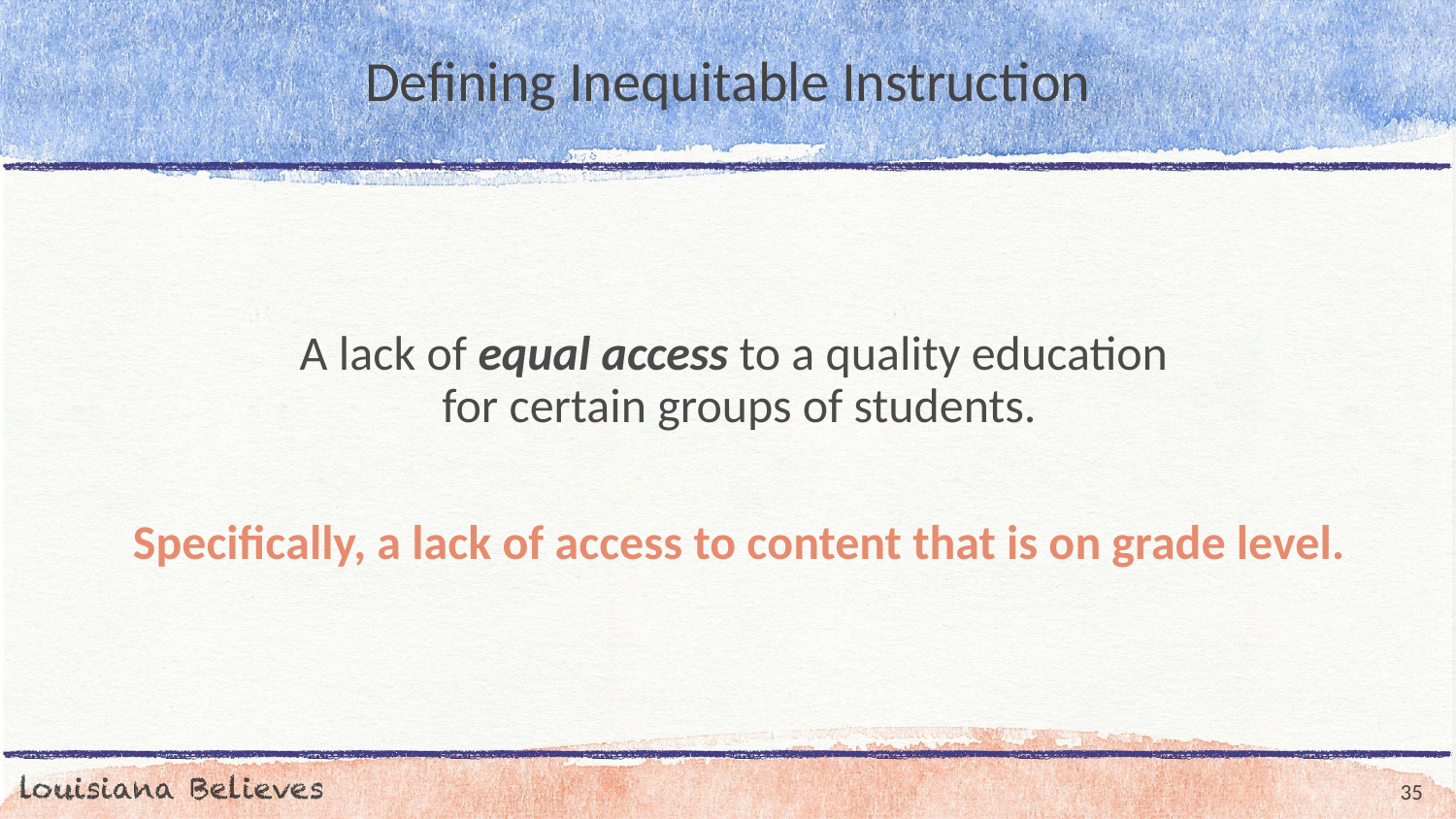

# Defining Inequitable Instruction
A lack of equal access to a quality education
for certain groups of students.

Specifically, a lack of access to content that is on grade level.